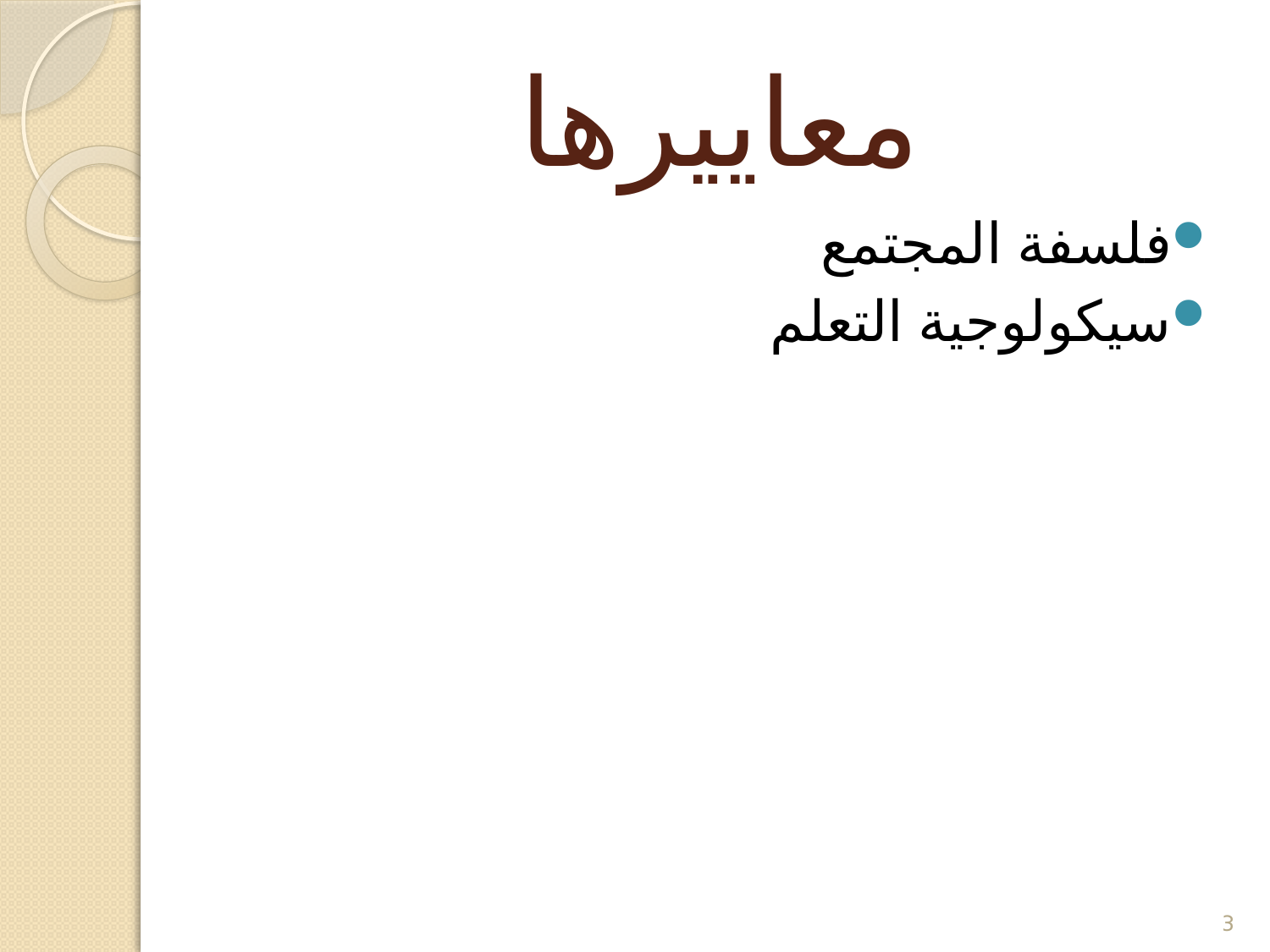

# معاييرها
فلسفة المجتمع
سيكولوجية التعلم

3